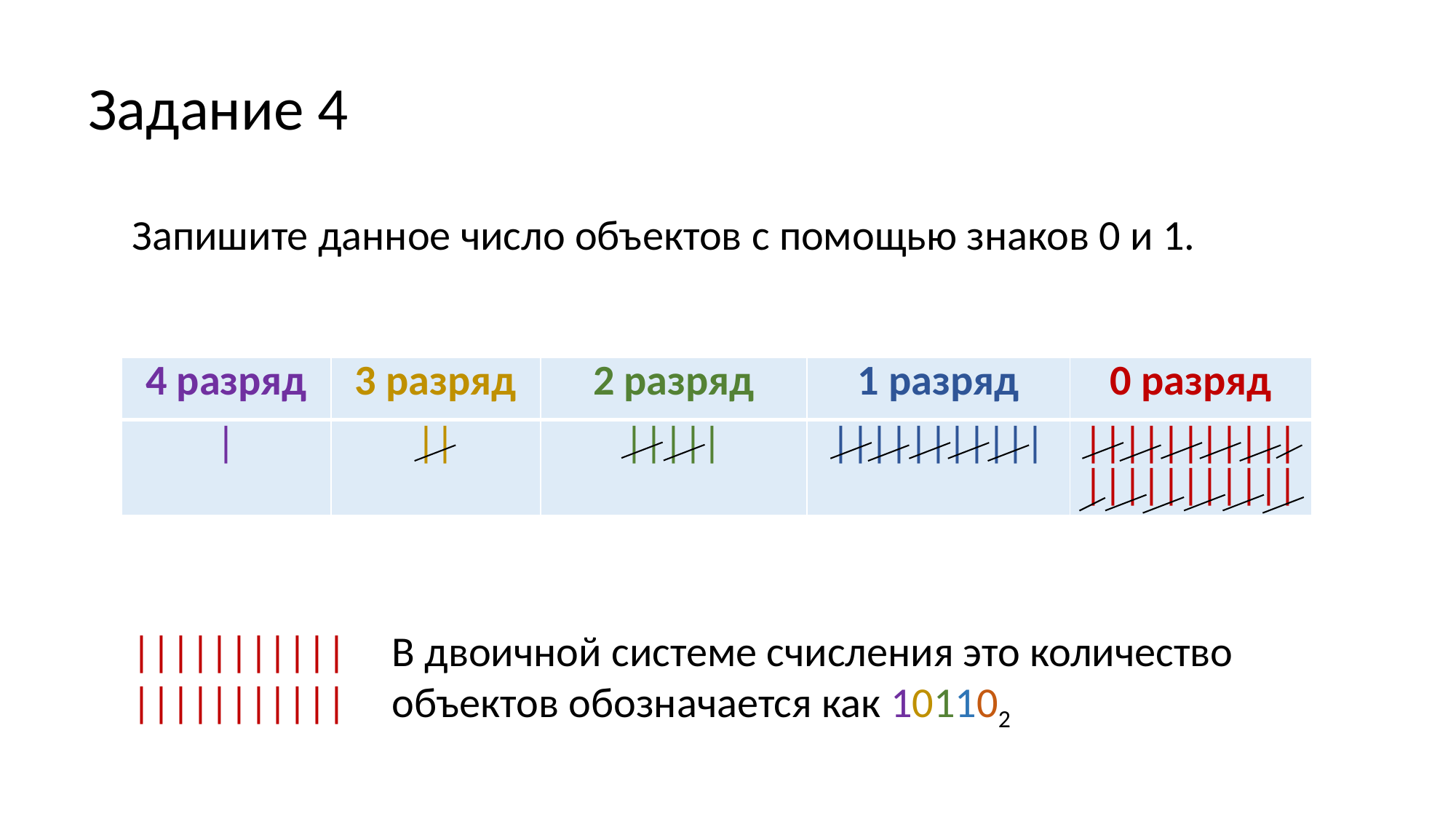

# Задание 4
Запишите данное число объектов с помощью знаков 0 и 1.
| 4 разряд | 3 разряд | 2 разряд | 1 разряд | 0 разряд |
| --- | --- | --- | --- | --- |
| | | || | ||||| | ||||||||||| | ||||||||||| ||||||||||| |
|||||||||||
|||||||||||
В двоичной системе счисления это количество объектов обозначается как 101102